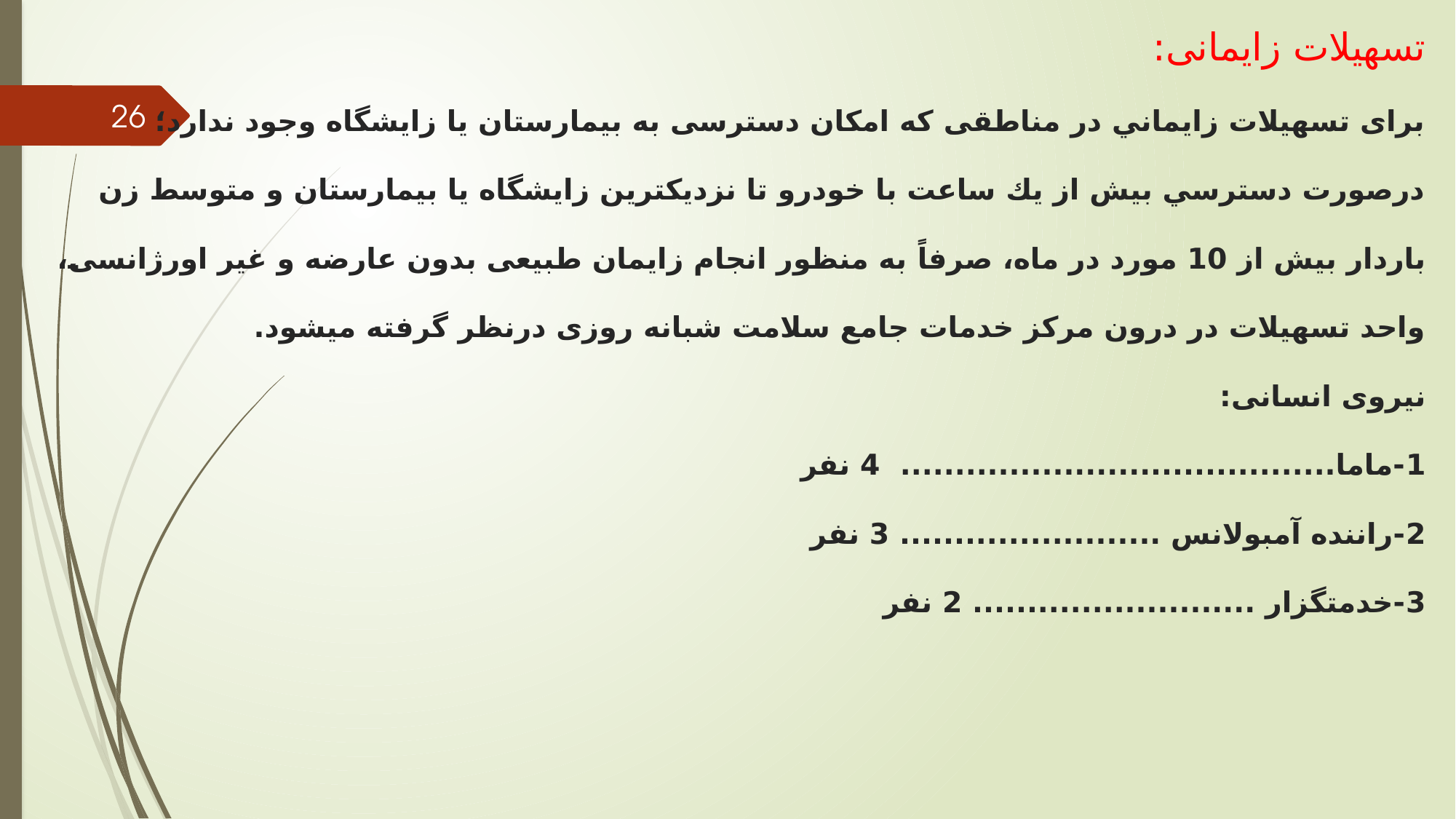

# تسهیلات زایمانی: برای تسهيلات زايماني در مناطقی که امکان دسترسی به بیمارستان یا زایشگاه وجود ندارد؛  درصورت دسترسي بيش از يك ساعت با خودرو تا نزديكترين زايشگاه يا بيمارستان و متوسط زن باردار بيش از 10 مورد در ماه، صرفاً به منظور انجام زایمان طبیعی بدون عارضه و غیر اورژانسی، واحد تسهيلات در درون مركز خدمات جامع سلامت شبانه روزی درنظر گرفته ميشود. نیروی انسانی: 1-ماما........................................  4 نفر 2-راننده آمبولانس ........................ 3 نفر 3-خدمتگزار .......................... 2 نفر
26